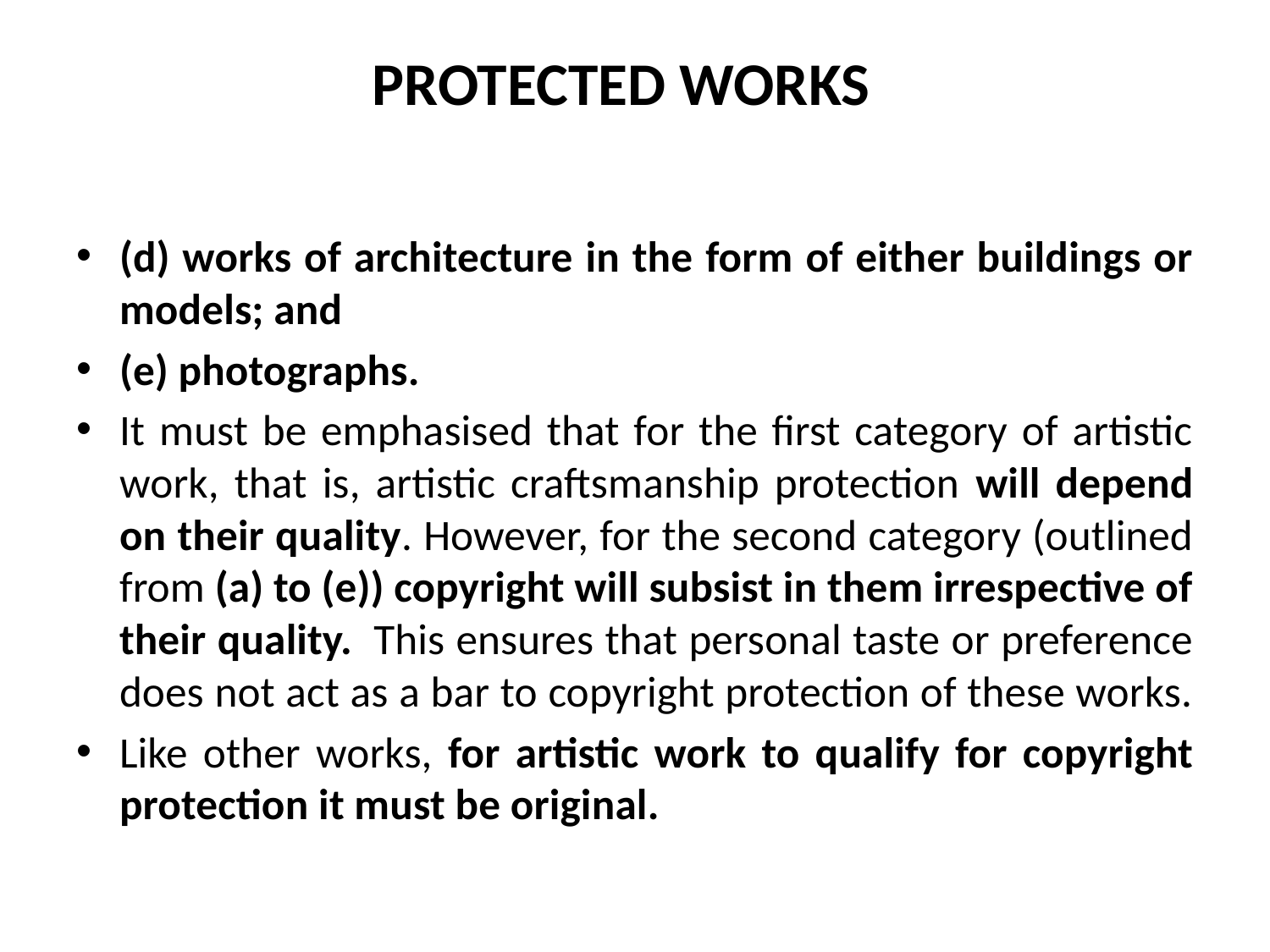

# PROTECTED WORKS
(d) works of architecture in the form of either buildings or models; and
(e) photographs.
It must be emphasised that for the first category of artistic work, that is, artistic craftsmanship protection will depend on their quality. However, for the second category (outlined from (a) to (e)) copyright will subsist in them irrespective of their quality.  This ensures that personal taste or preference does not act as a bar to copyright protection of these works.
Like other works, for artistic work to qualify for copyright protection it must be original.